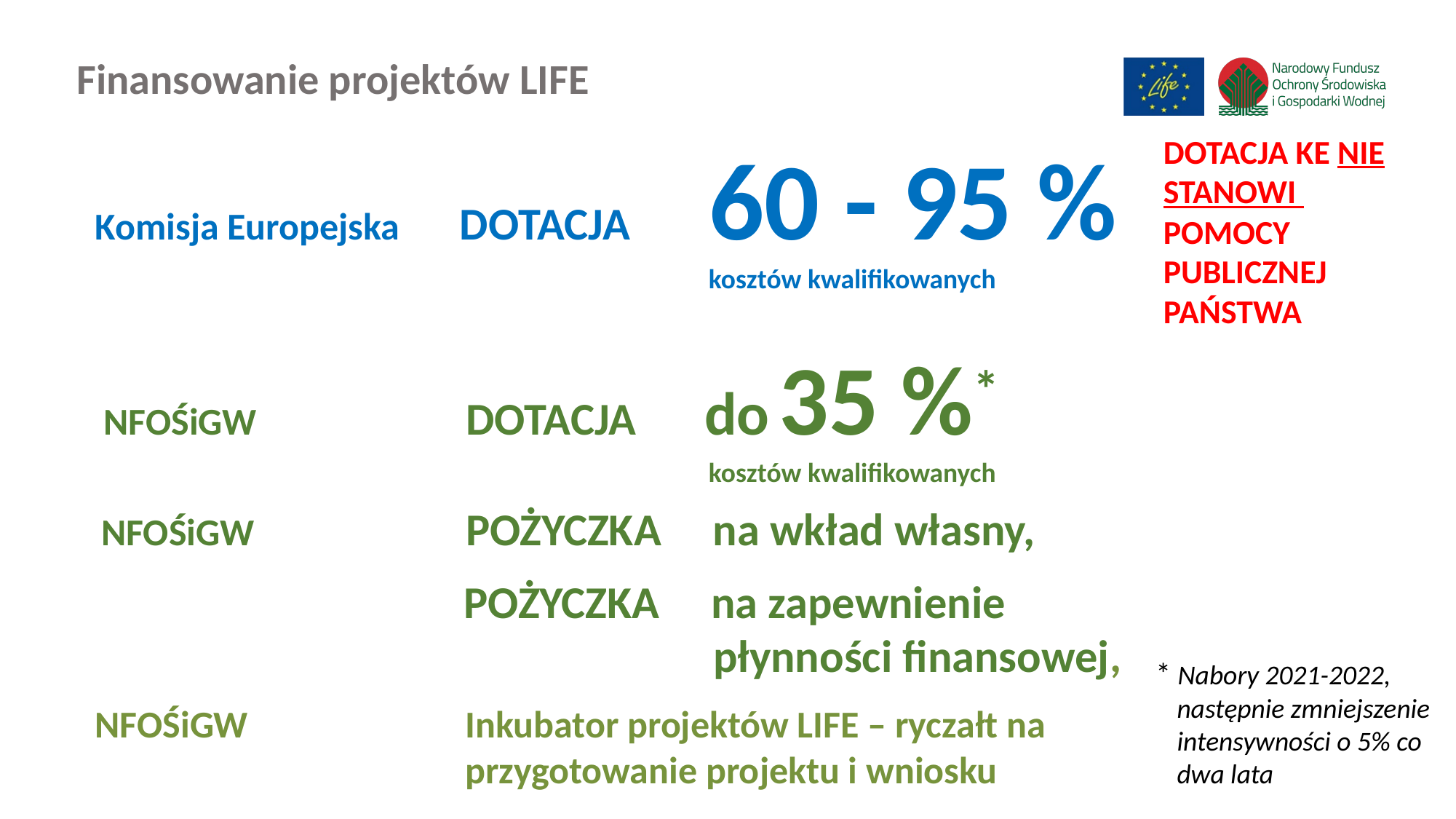

Finansowanie projektów LIFE
Komisja Europejska 	      DOTACJA	           60 - 95 %
					           kosztów kwalifikowanych
DOTACJA KE NIE STANOWI
POMOCY PUBLICZNEJ
PAŃSTWA
 NFOŚiGW	         	       DOTACJA           do 35 %*
					           kosztów kwalifikowanych
 NFOŚiGW	        	       POŻYCZKA     na wkład własny,

			    POŻYCZKA     na zapewnienie    						       płynności finansowej,

NFOŚiGW		     Inkubator projektów LIFE – ryczałt na 				     przygotowanie projektu i wniosku
* Nabory 2021-2022, następnie zmniejszenie intensywności o 5% co dwa lata